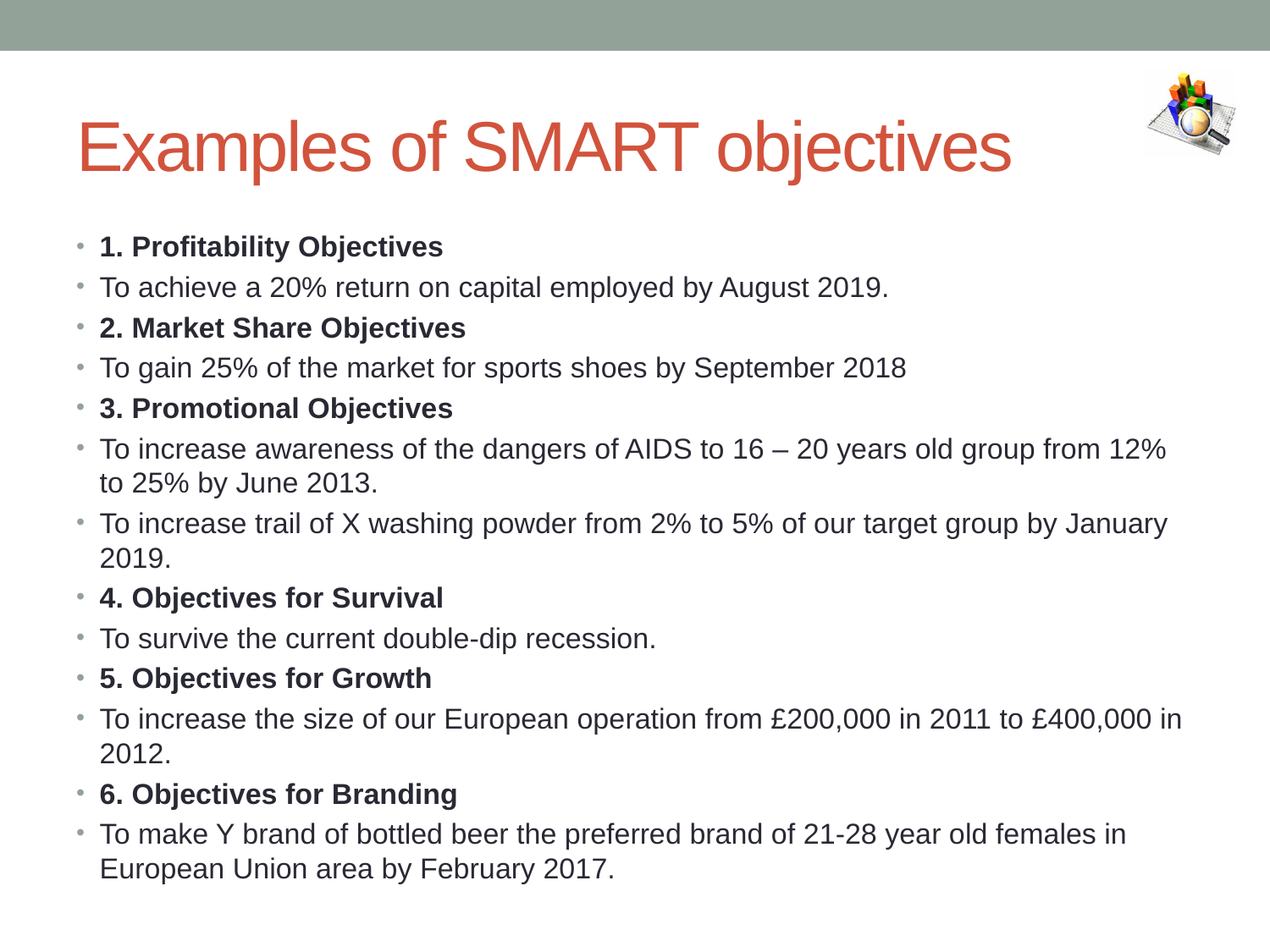

# Examples of SMART objectives
1. Profitability Objectives
To achieve a 20% return on capital employed by August 2019.
2. Market Share Objectives
To gain 25% of the market for sports shoes by September 2018
3. Promotional Objectives
To increase awareness of the dangers of AIDS to 16 – 20 years old group from 12% to 25% by June 2013.
To increase trail of X washing powder from 2% to 5% of our target group by January 2019.
4. Objectives for Survival
To survive the current double-dip recession.
5. Objectives for Growth
To increase the size of our European operation from £200,000 in 2011 to £400,000 in 2012.
6. Objectives for Branding
To make Y brand of bottled beer the preferred brand of 21-28 year old females in European Union area by February 2017.